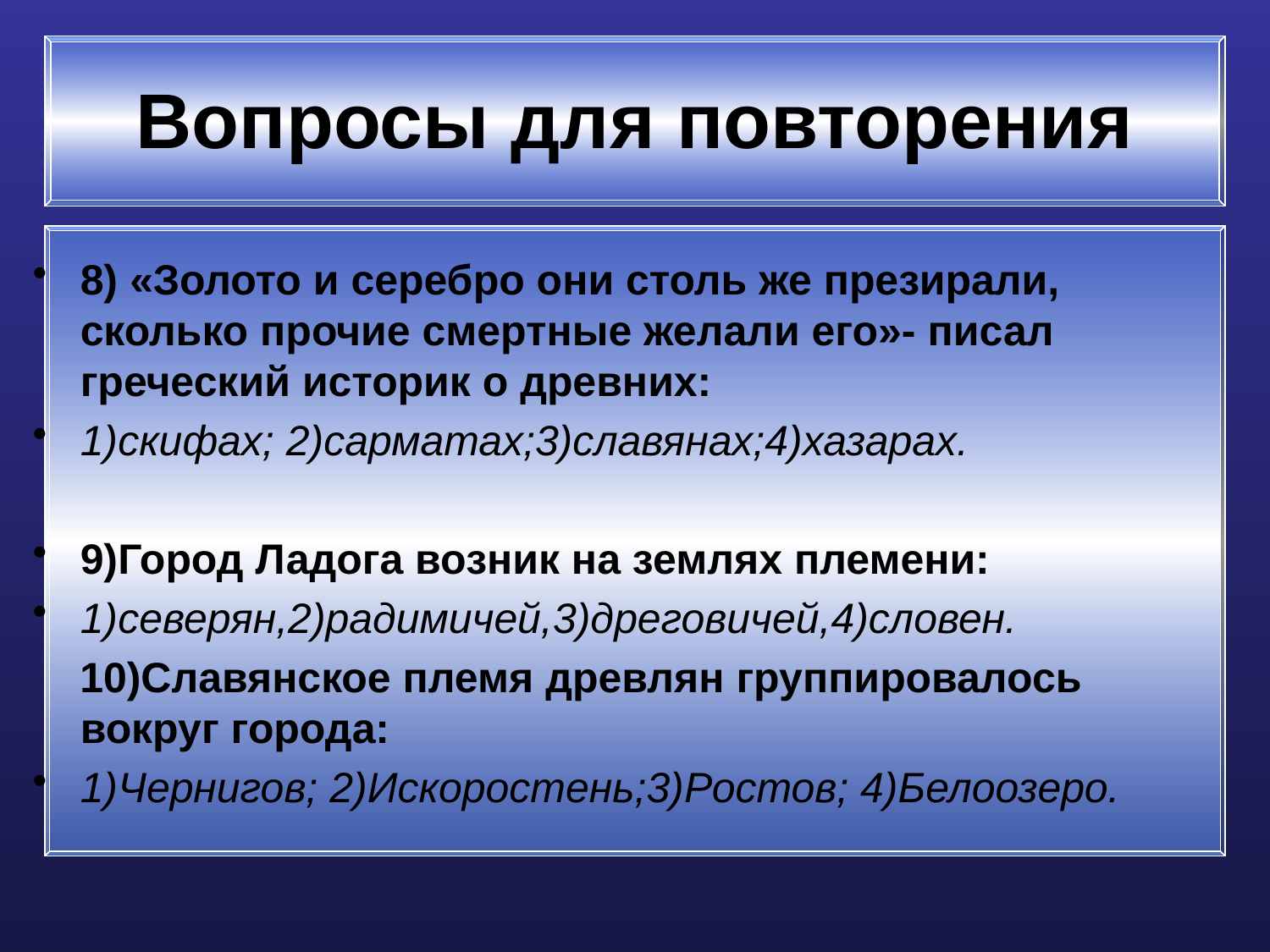

# Вопросы для повторения
8) «Золото и серебро они столь же презирали, сколько прочие смертные желали его»- писал греческий историк о древних:
1)скифах; 2)сарматах;3)славянах;4)хазарах.

9)Город Ладога возник на землях племени:
1)северян,2)радимичей,3)дреговичей,4)словен.
    10)Славянское племя древлян группировалось вокруг города:
1)Чернигов; 2)Искоростень;3)Ростов; 4)Белоозеро.